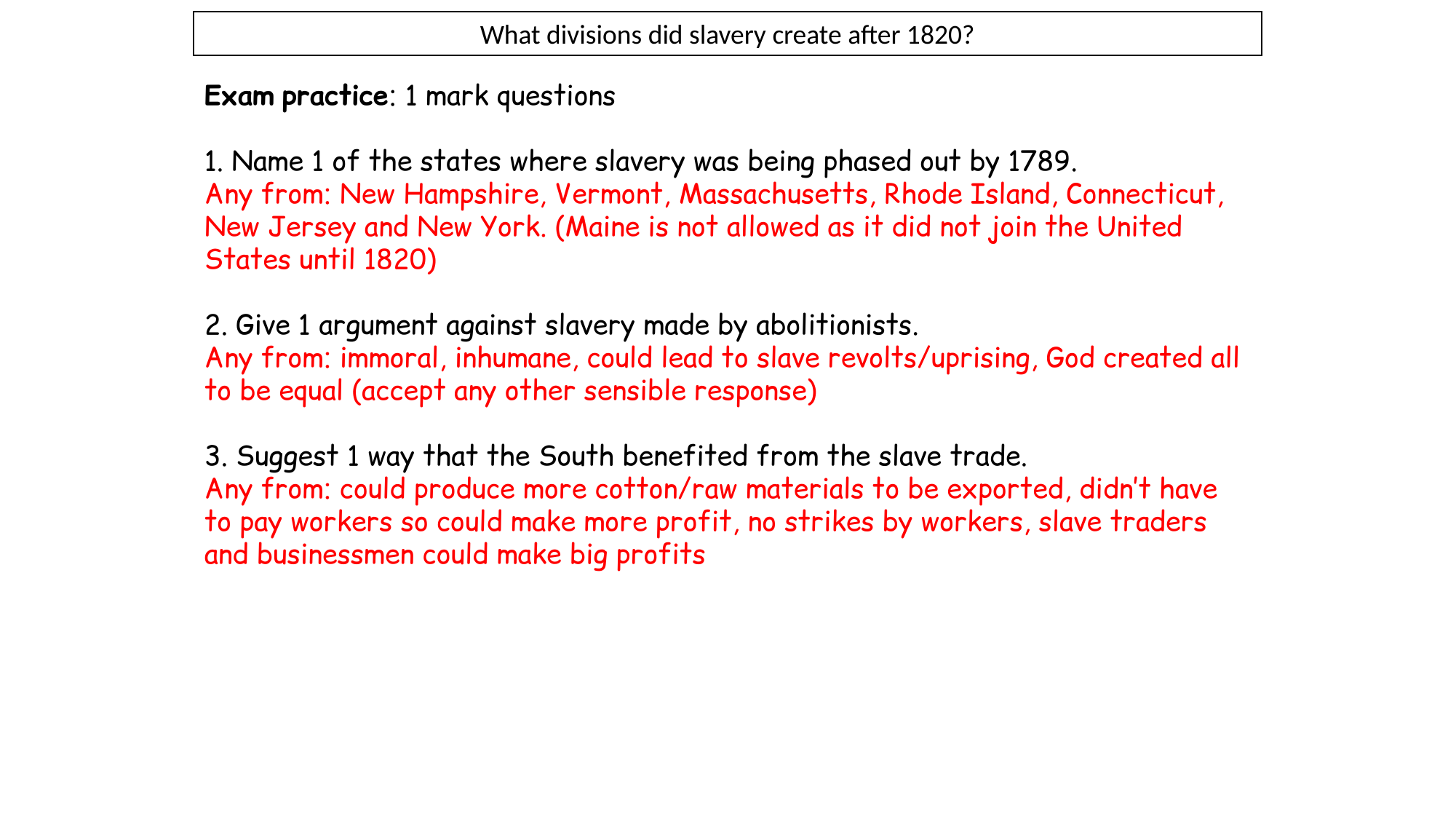

What divisions did slavery create after 1820?
Exam practice: 1 mark questions

1. Name 1 of the states where slavery was being phased out by 1789.
Any from: New Hampshire, Vermont, Massachusetts, Rhode Island, Connecticut, New Jersey and New York. (Maine is not allowed as it did not join the United States until 1820)

2. Give 1 argument against slavery made by abolitionists.
Any from: immoral, inhumane, could lead to slave revolts/uprising, God created all to be equal (accept any other sensible response)

3. Suggest 1 way that the South benefited from the slave trade.
Any from: could produce more cotton/raw materials to be exported, didn’t have to pay workers so could make more profit, no strikes by workers, slave traders and businessmen could make big profits